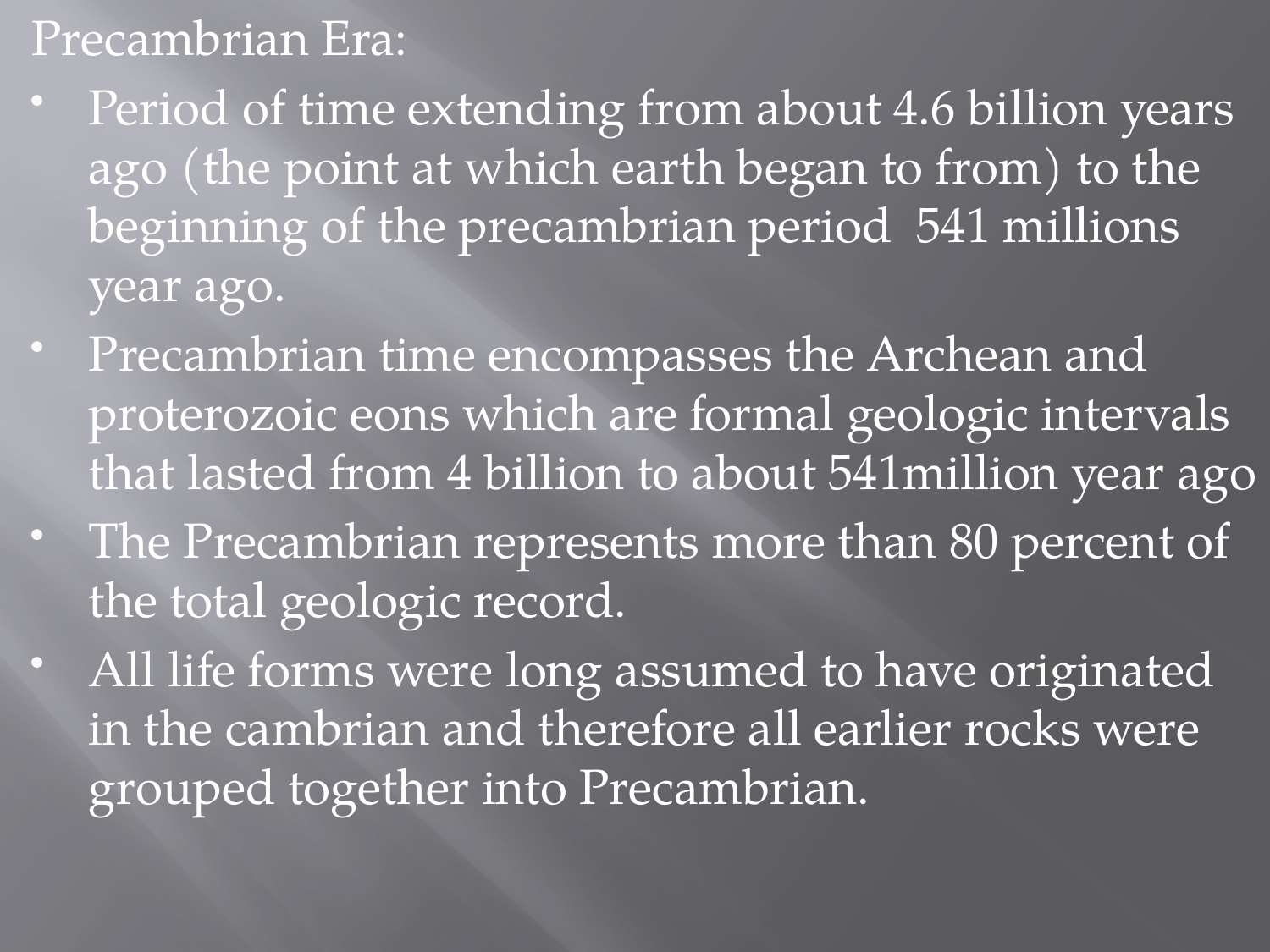

Precambrian Era:
Period of time extending from about 4.6 billion years ago (the point at which earth began to from) to the beginning of the precambrian period  541 millions year ago.
Precambrian time encompasses the Archean and proterozoic eons which are formal geologic intervals that lasted from 4 billion to about 541million year ago
The Precambrian represents more than 80 percent of the total geologic record.
All life forms were long assumed to have originated in the cambrian and therefore all earlier rocks were grouped together into Precambrian.